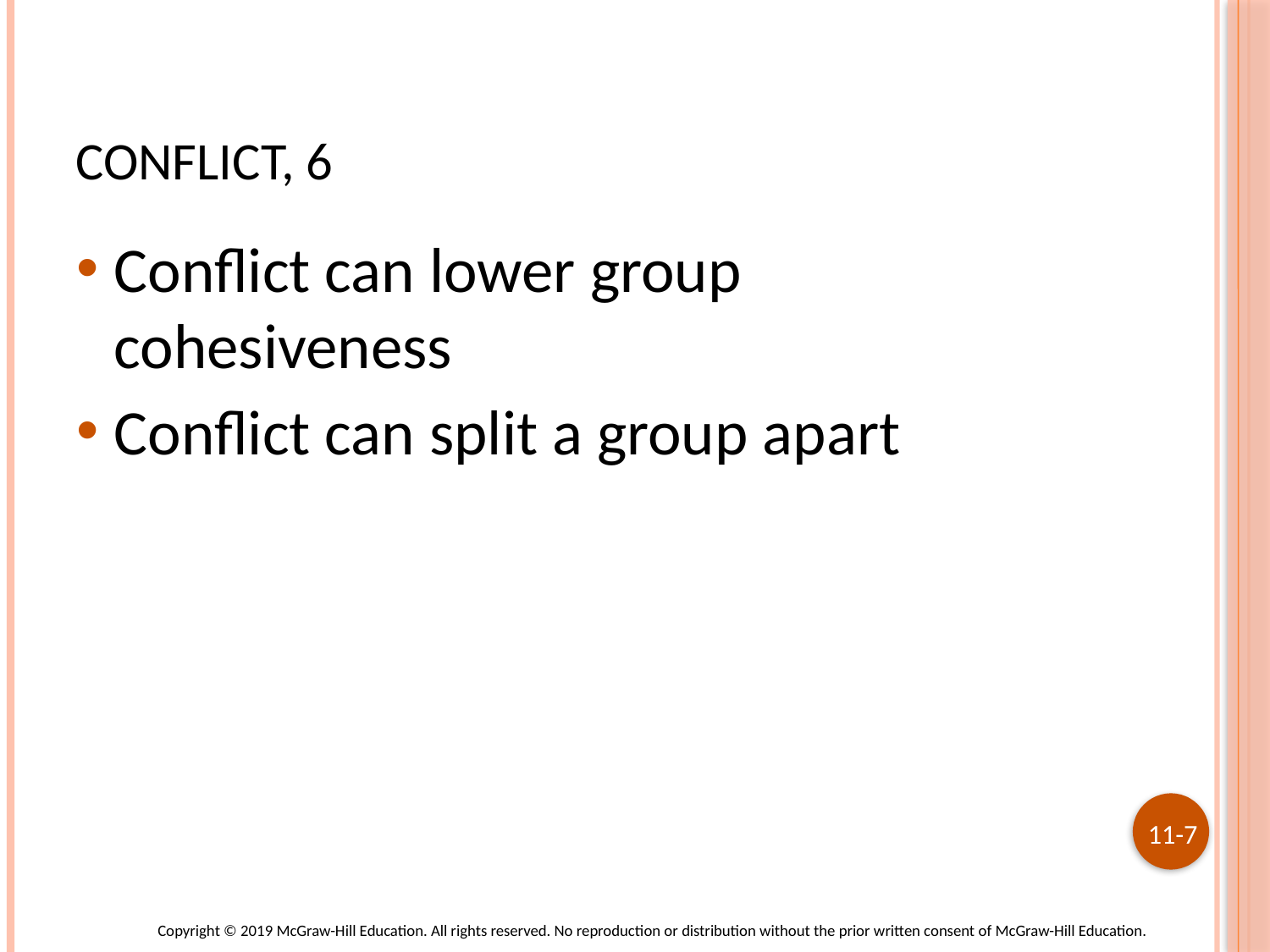

# Conflict, 6
Conflict can lower group cohesiveness
Conflict can split a group apart